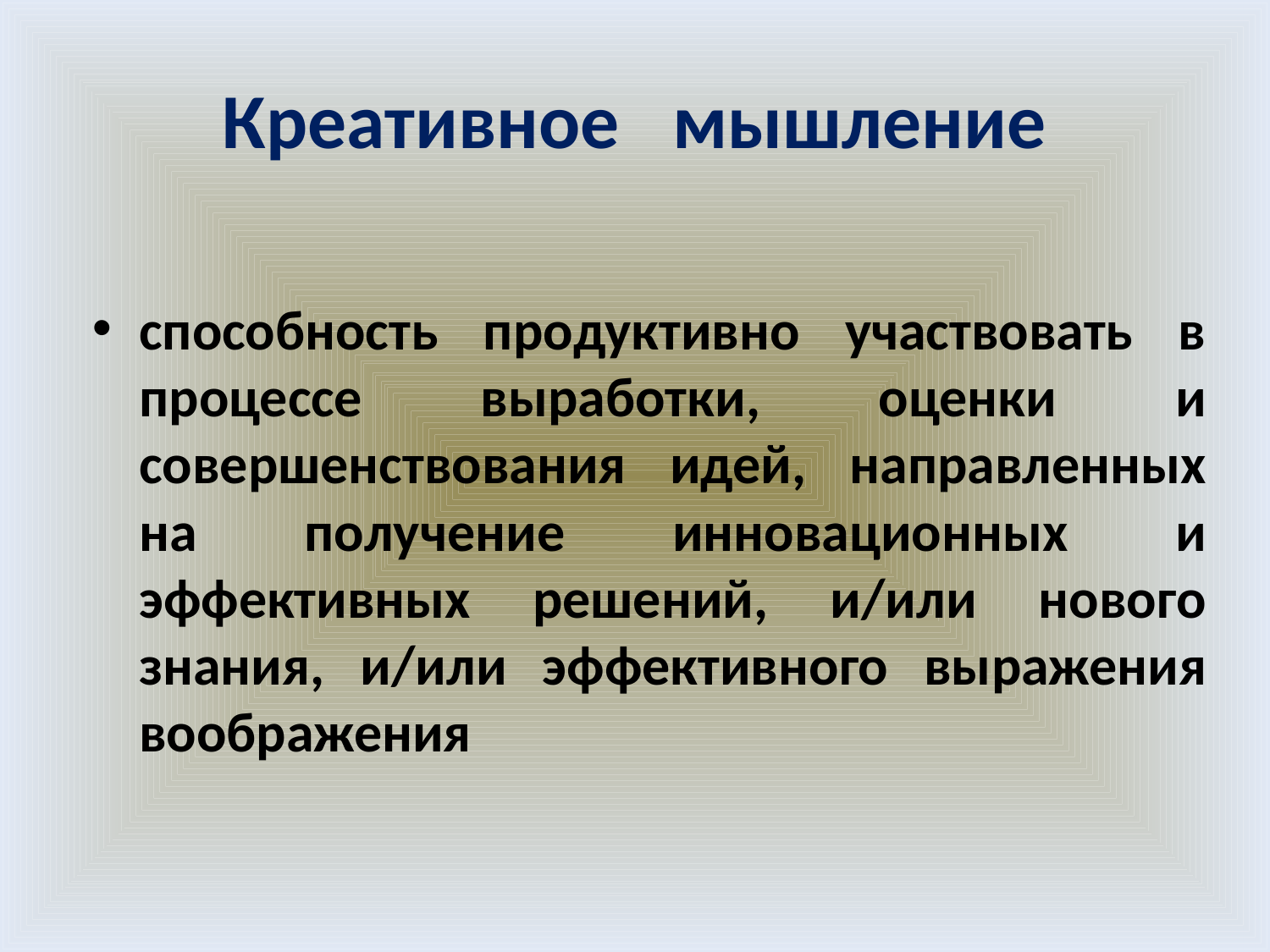

# Креативное   мышление
способность продуктивно участвовать в процессе выработки, оценки и совершенствования идей, направленных на получение инновационных и эффективных решений, и/или нового знания, и/или эффективного выражения воображения